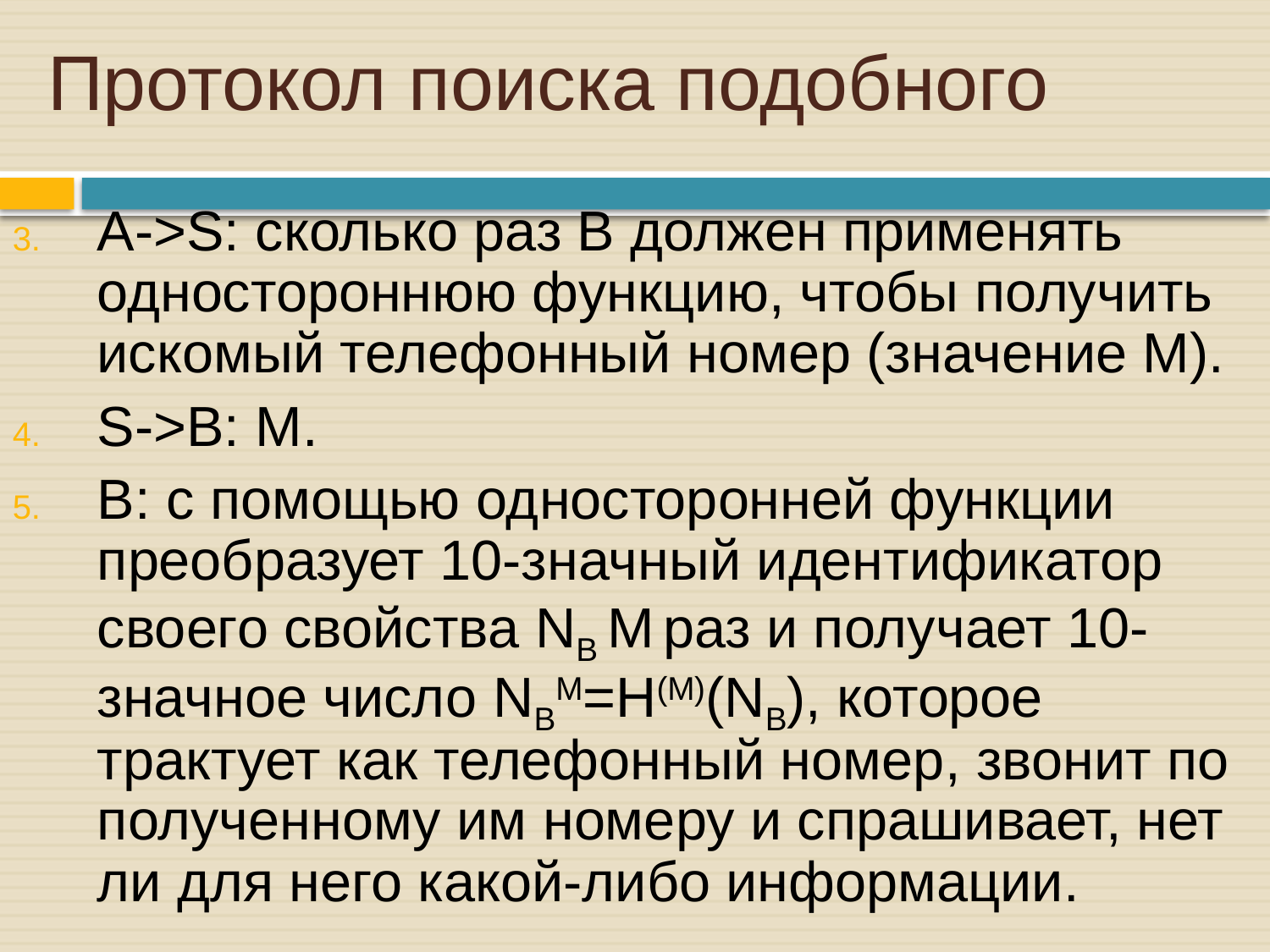

# Протокол поиска подобного
A->S: сколько раз B должен применять одностороннюю функцию, чтобы получить искомый телефонный номер (значение M).
S->B: M.
B: с помощью односторонней функции преобразует 10-значный идентификатор своего свойства NB M раз и получает 10-значное число NBM=H(M)(NB), которое трактует как телефонный номер, звонит по полученному им номеру и спрашивает, нет ли для него какой-либо информации.